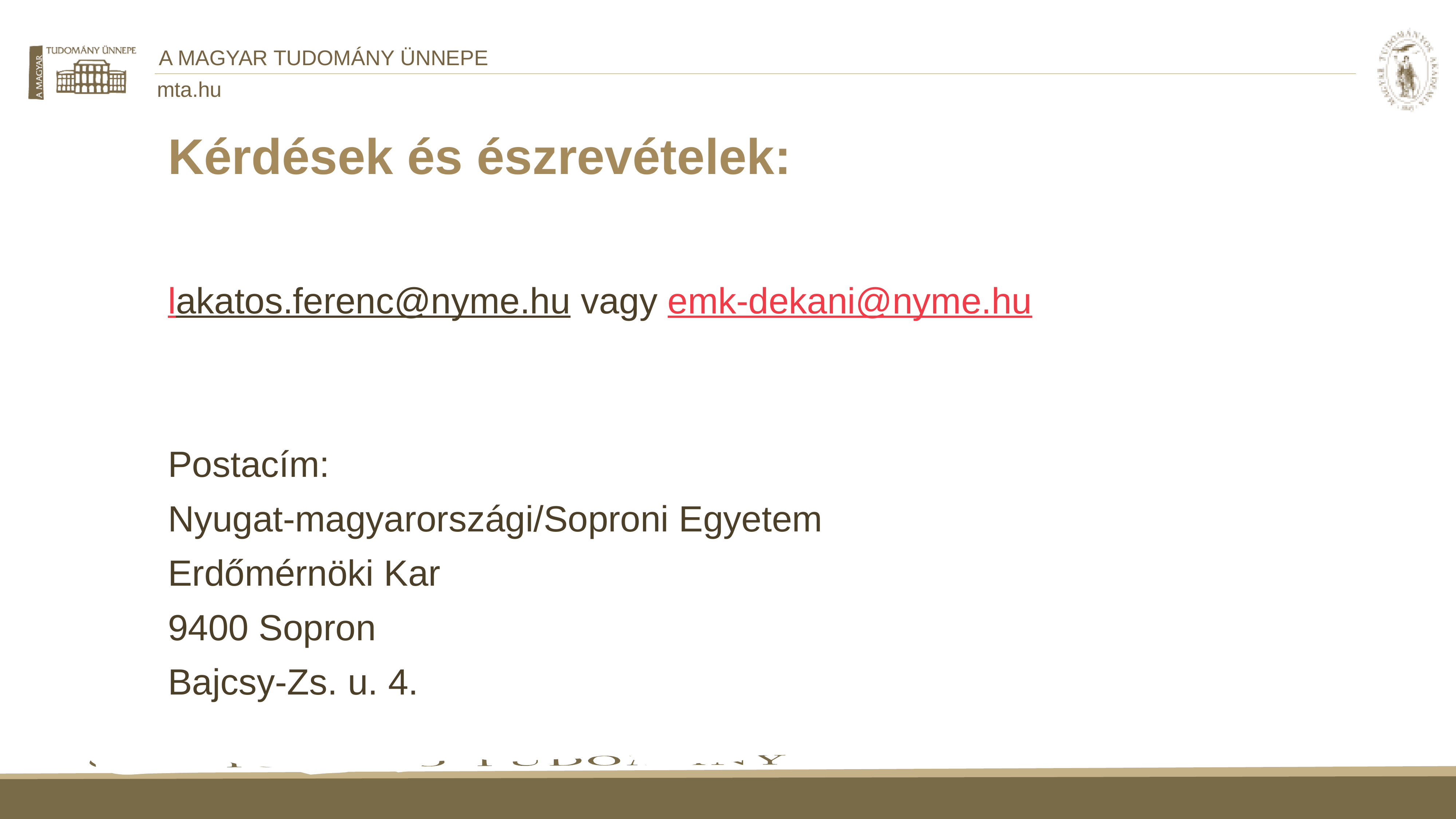

# Kérdések és észrevételek:

lakatos.ferenc@nyme.hu vagy emk-dekani@nyme.hu

Postacím:
Nyugat-magyarországi/Soproni Egyetem
Erdőmérnöki Kar
9400 Sopron
Bajcsy-Zs. u. 4.